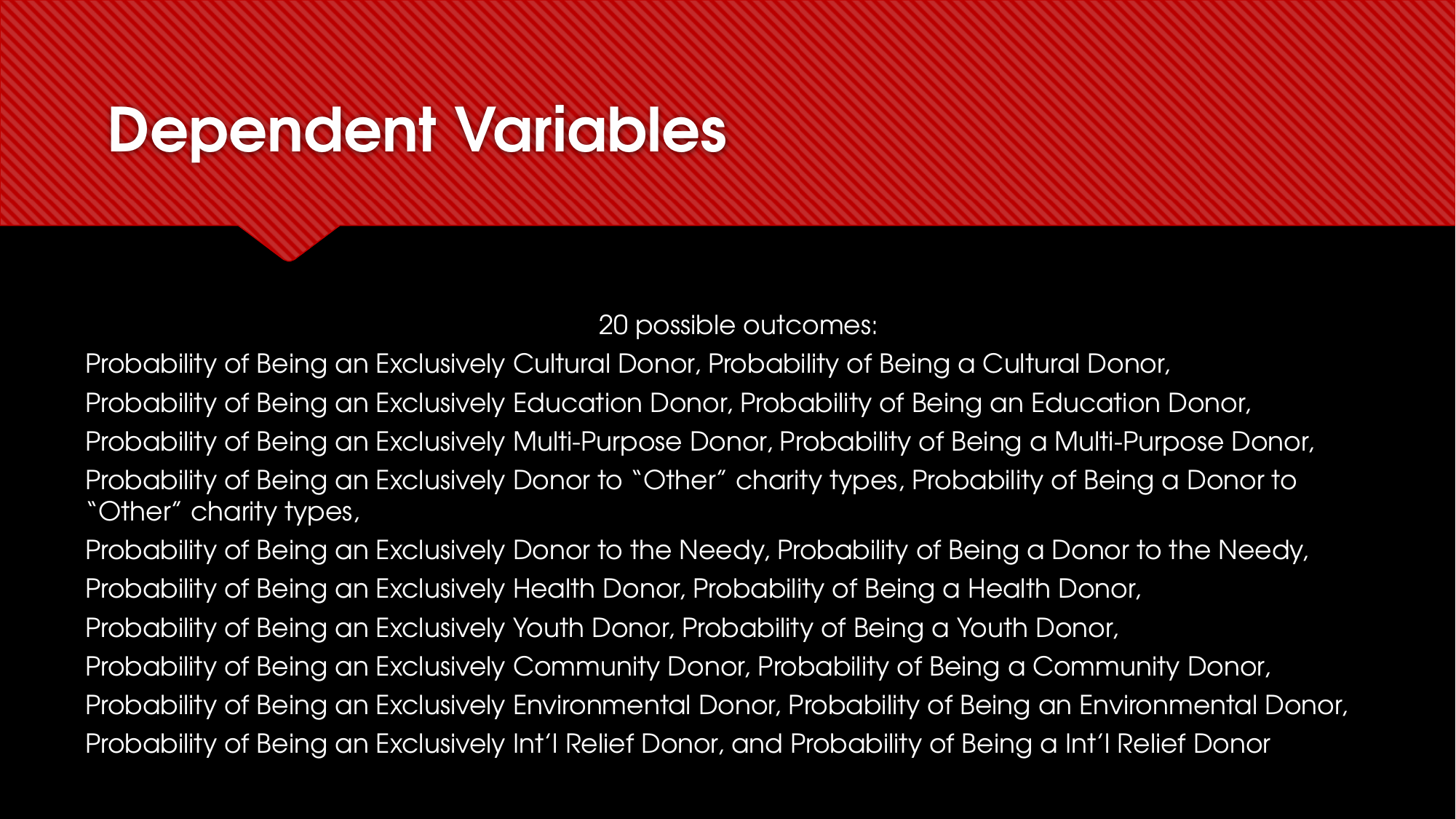

# Dependent Variables
20 possible outcomes:
Probability of Being an Exclusively Cultural Donor, Probability of Being a Cultural Donor,
Probability of Being an Exclusively Education Donor, Probability of Being an Education Donor,
Probability of Being an Exclusively Multi-Purpose Donor, Probability of Being a Multi-Purpose Donor,
Probability of Being an Exclusively Donor to “Other” charity types, Probability of Being a Donor to “Other” charity types,
Probability of Being an Exclusively Donor to the Needy, Probability of Being a Donor to the Needy,
Probability of Being an Exclusively Health Donor, Probability of Being a Health Donor,
Probability of Being an Exclusively Youth Donor, Probability of Being a Youth Donor,
Probability of Being an Exclusively Community Donor, Probability of Being a Community Donor,
Probability of Being an Exclusively Environmental Donor, Probability of Being an Environmental Donor,
Probability of Being an Exclusively Int’l Relief Donor, and Probability of Being a Int’l Relief Donor